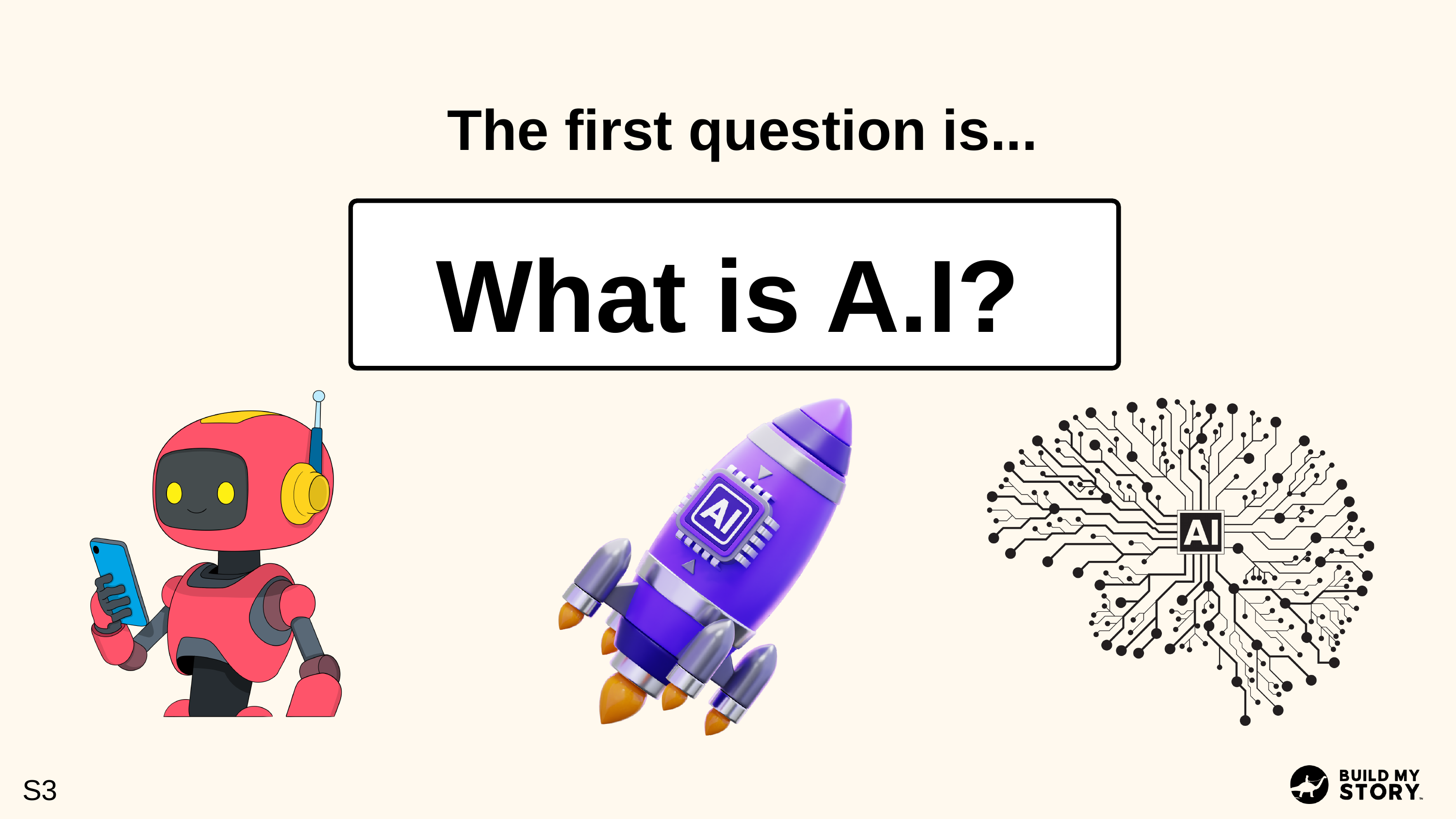

The first question is...

What is A.I?

S3